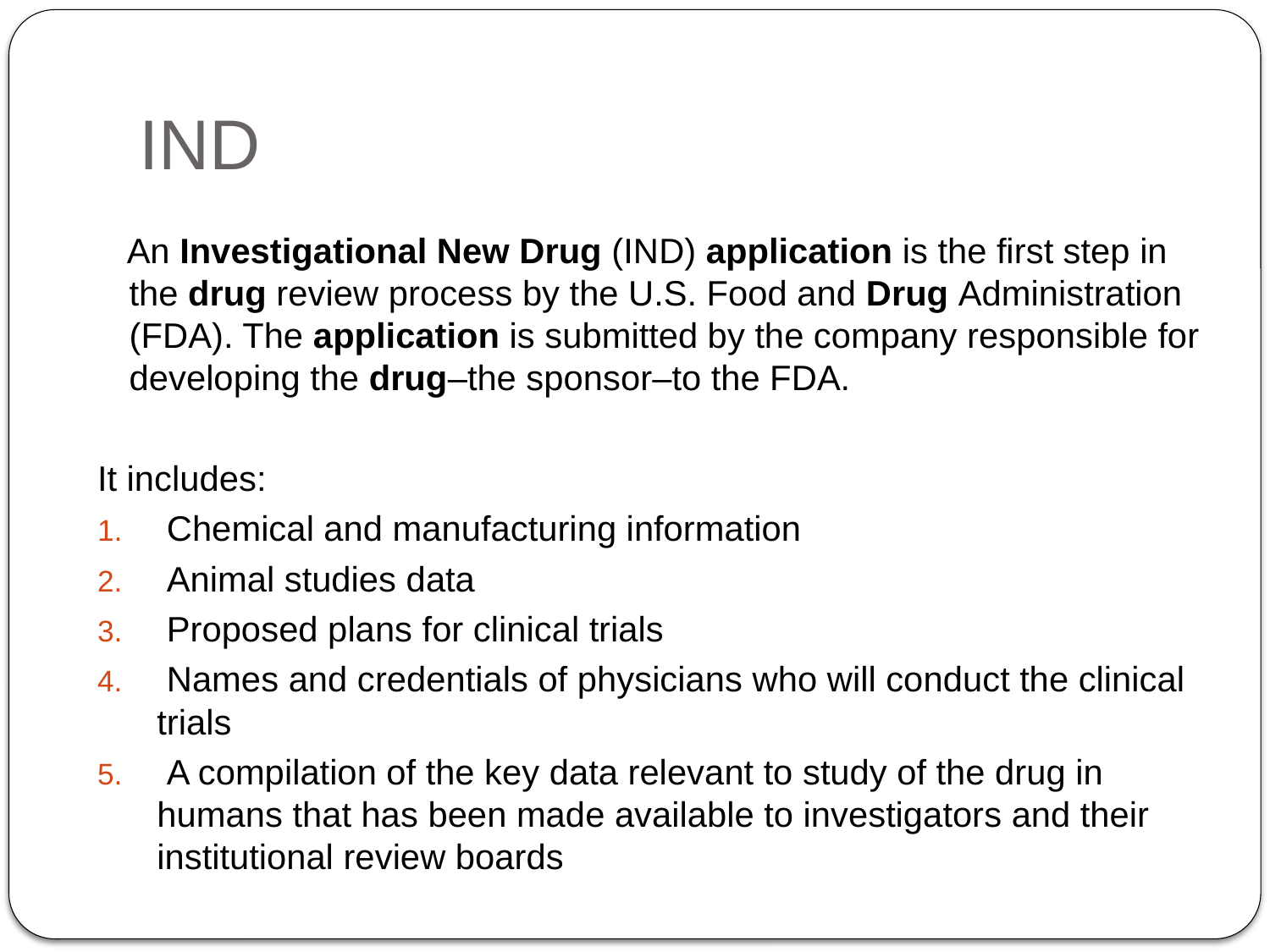

# IND
   An Investigational New Drug (IND) application is the first step in the drug review process by the U.S. Food and Drug Administration (FDA). The application is submitted by the company responsible for developing the drug–the sponsor–to the FDA.

It includes:
 Chemical and manufacturing information
 Animal studies data
 Proposed plans for clinical trials
 Names and credentials of physicians who will conduct the clinical trials
 A compilation of the key data relevant to study of the drug in humans that has been made available to investigators and their institutional review boards